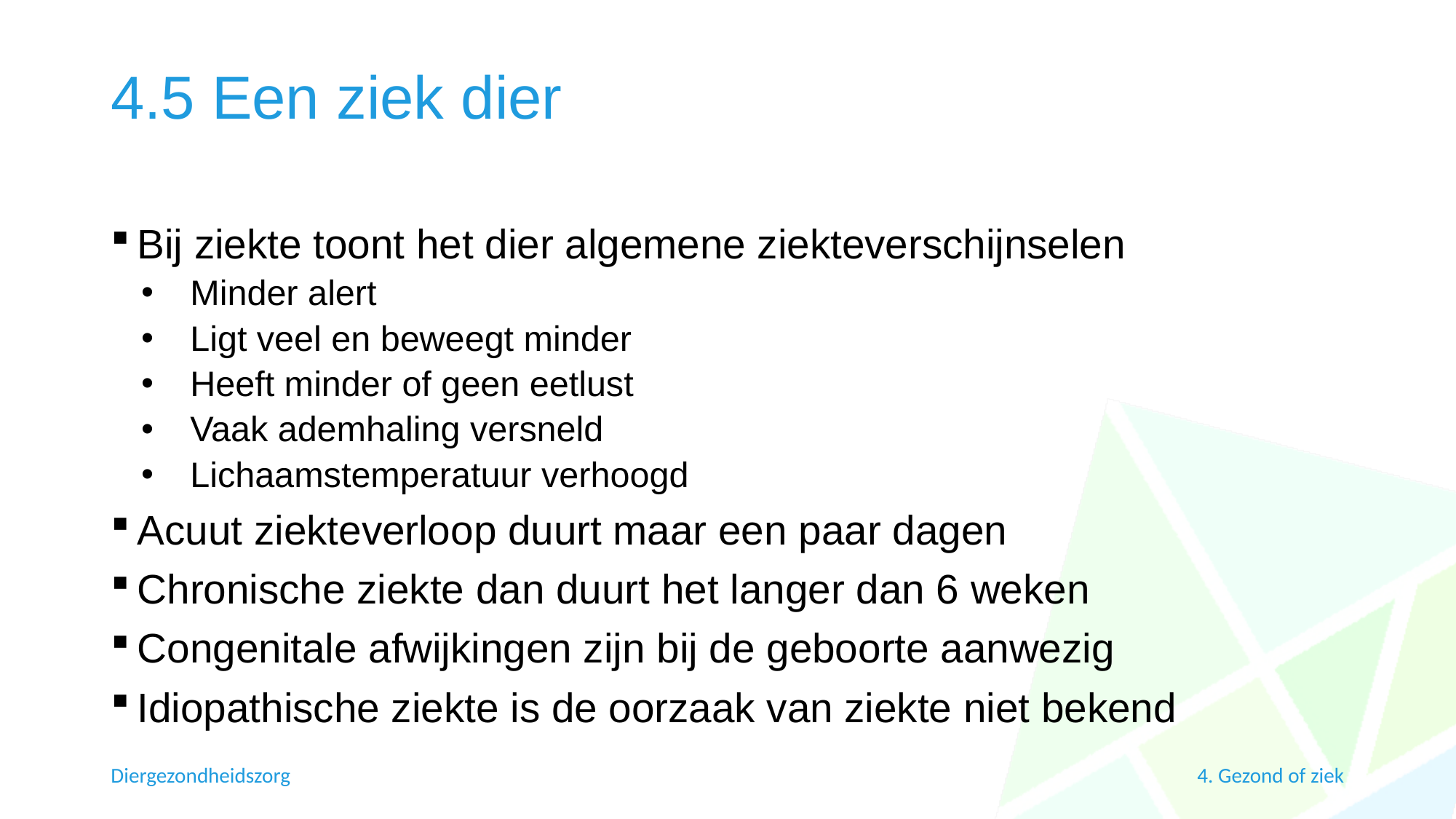

# 4.5 Een ziek dier
Bij ziekte toont het dier algemene ziekteverschijnselen
Minder alert
Ligt veel en beweegt minder
Heeft minder of geen eetlust
Vaak ademhaling versneld
Lichaamstemperatuur verhoogd
Acuut ziekteverloop duurt maar een paar dagen
Chronische ziekte dan duurt het langer dan 6 weken
Congenitale afwijkingen zijn bij de geboorte aanwezig
Idiopathische ziekte is de oorzaak van ziekte niet bekend
Diergezondheidszorg
4. Gezond of ziek